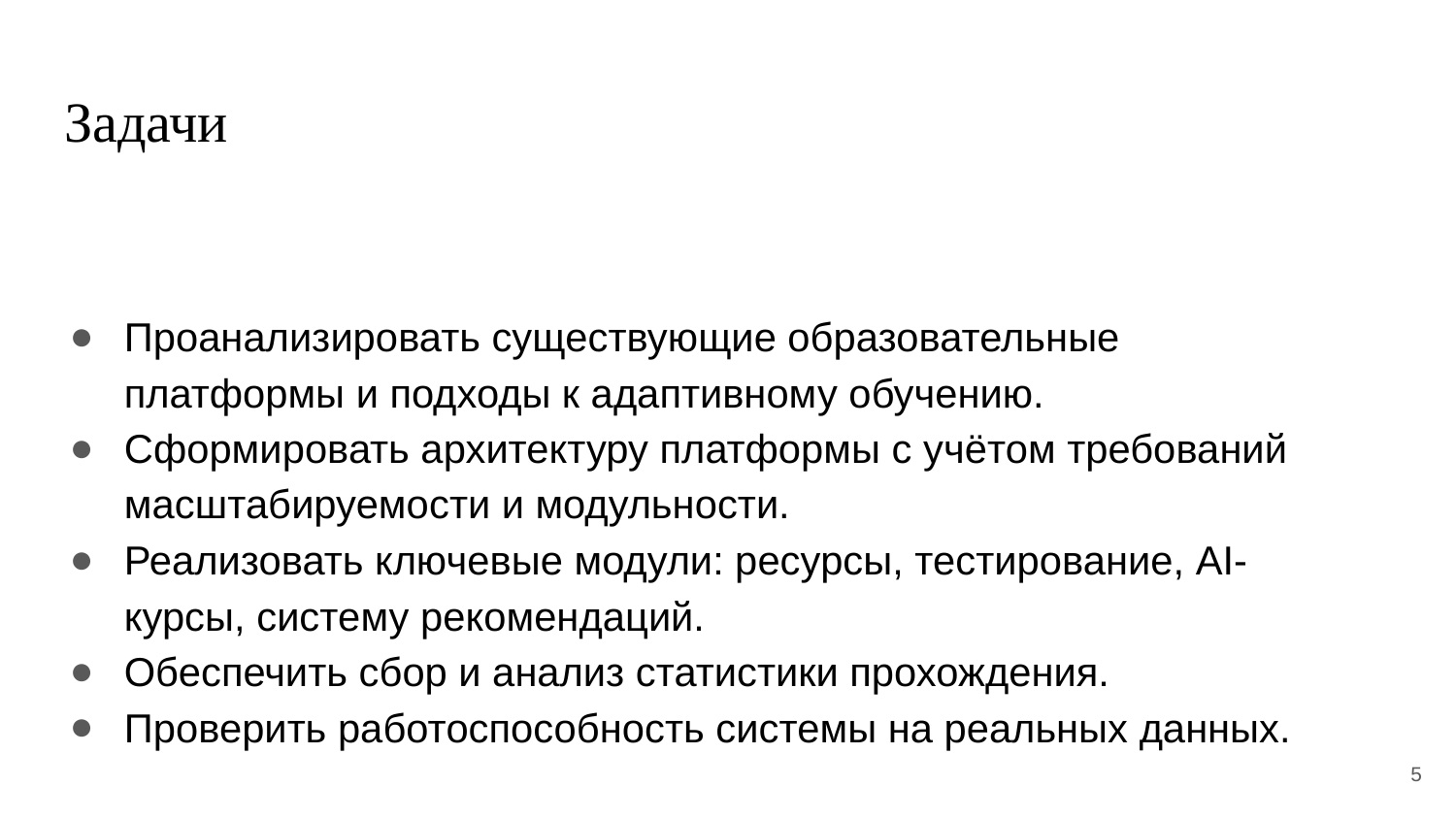

# Задачи
Проанализировать существующие образовательные платформы и подходы к адаптивному обучению.
Сформировать архитектуру платформы с учётом требований масштабируемости и модульности.
Реализовать ключевые модули: ресурсы, тестирование, AI-курсы, систему рекомендаций.
Обеспечить сбор и анализ статистики прохождения.
Проверить работоспособность системы на реальных данных.

5